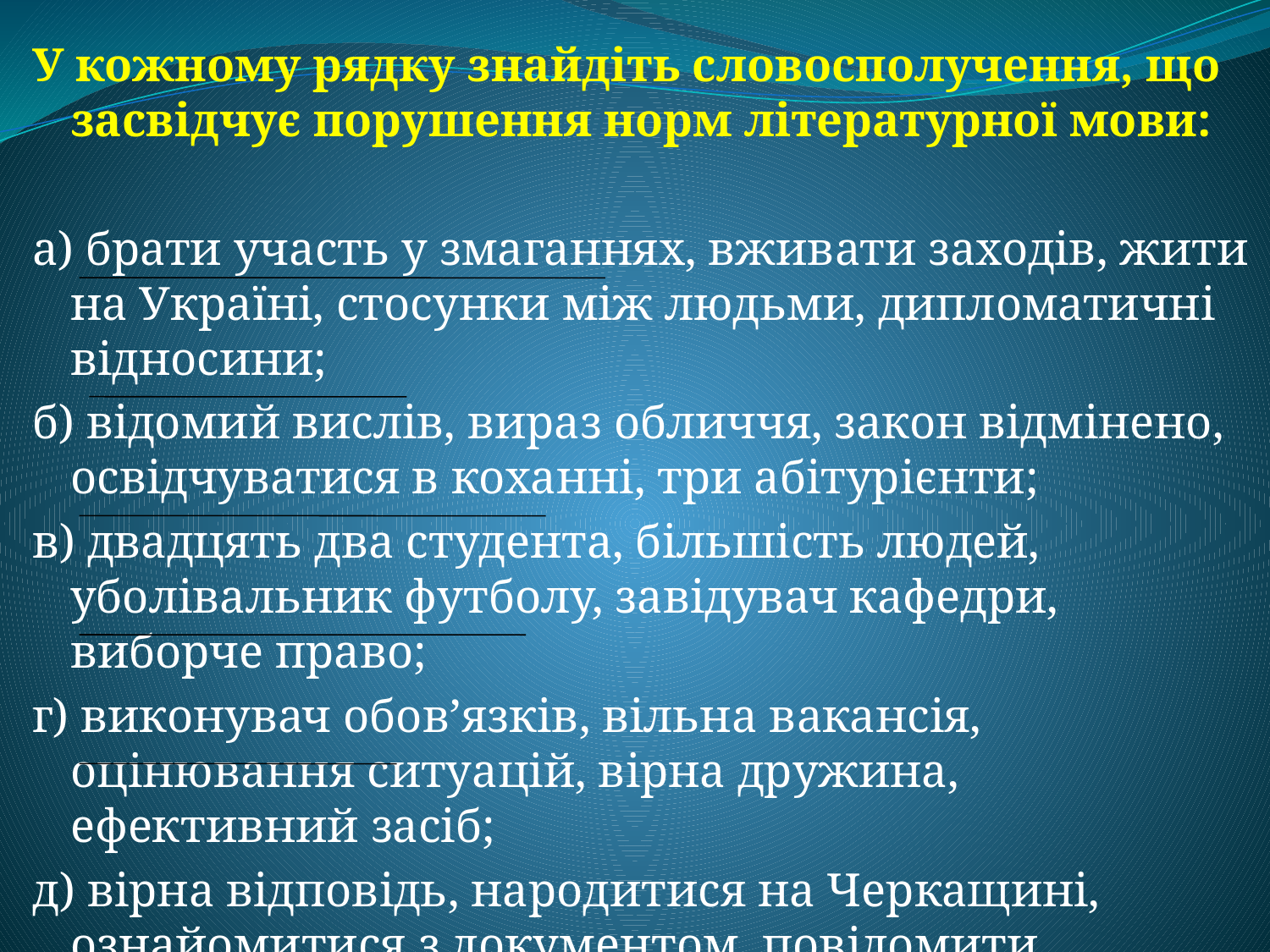

#
У кожному рядку знайдіть словосполучення, що засвідчує порушення норм літературної мови:

а) брати участь у змаганнях, вживати заходів, жити на Україні, стосунки між людьми, дипломатичні відносини;
б) відомий вислів, вираз обличчя, закон відмінено, освідчуватися в коханні, три абітурієнти;
в) двадцять два студента, більшість людей, уболівальник футболу, завідувач кафедри, виборче право;
г) виконувач обов’язків, вільна вакансія, оцінювання ситуацій, вірна дружина, ефективний засіб;
д) вірна відповідь, народитися на Черкащині, ознайомитися з документом, повідомити кореспондентів, півтора тижня.